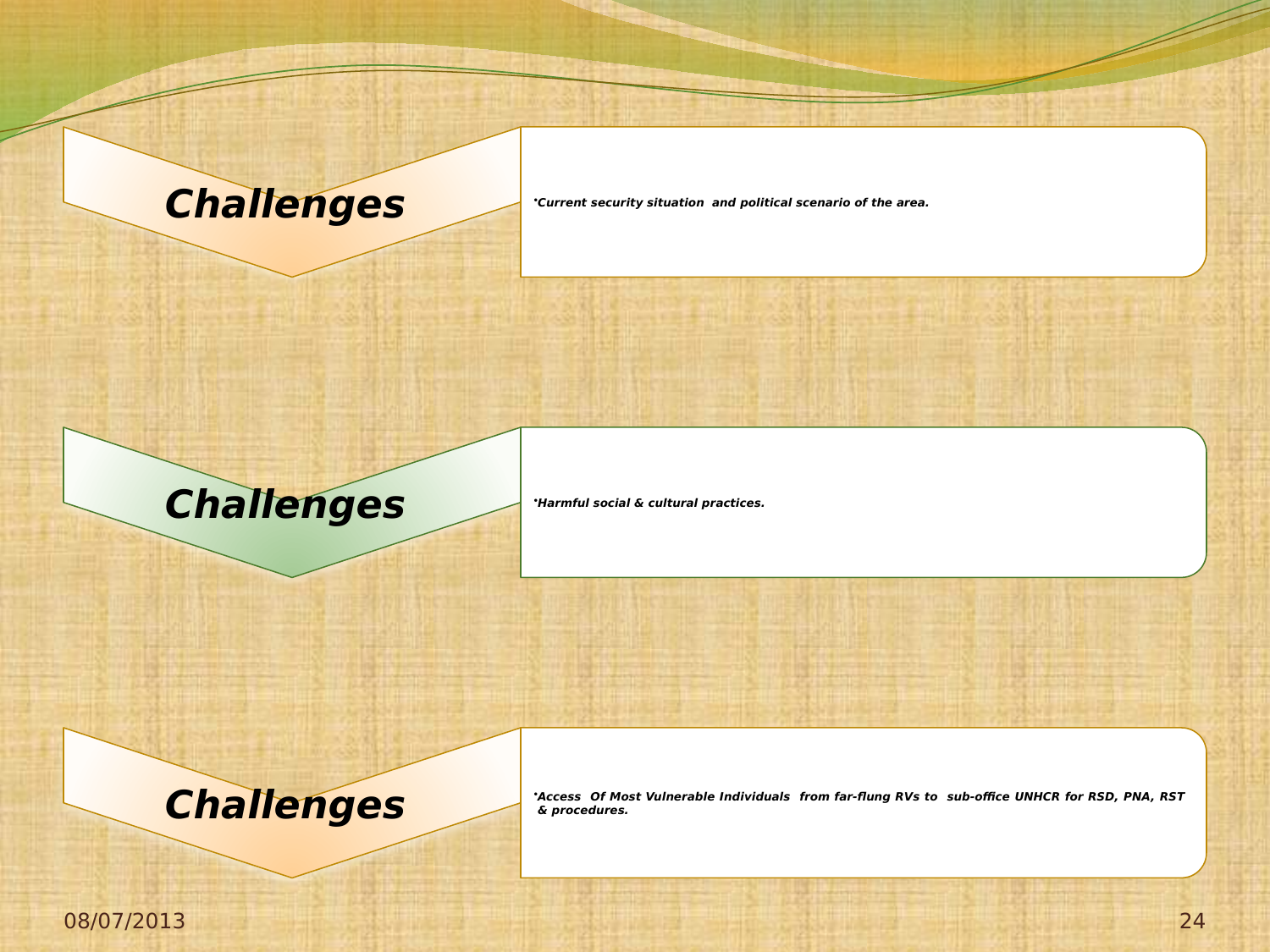

Challenges
Access  Of Most Vulnerable Individuals  from far-flung RVs to  sub-office UNHCR for RSD, PNA, RST & procedures.
Challenges
Current security situation  and political scenario of the area.
Challenges
Harmful social & cultural practices.
08/07/2013
24